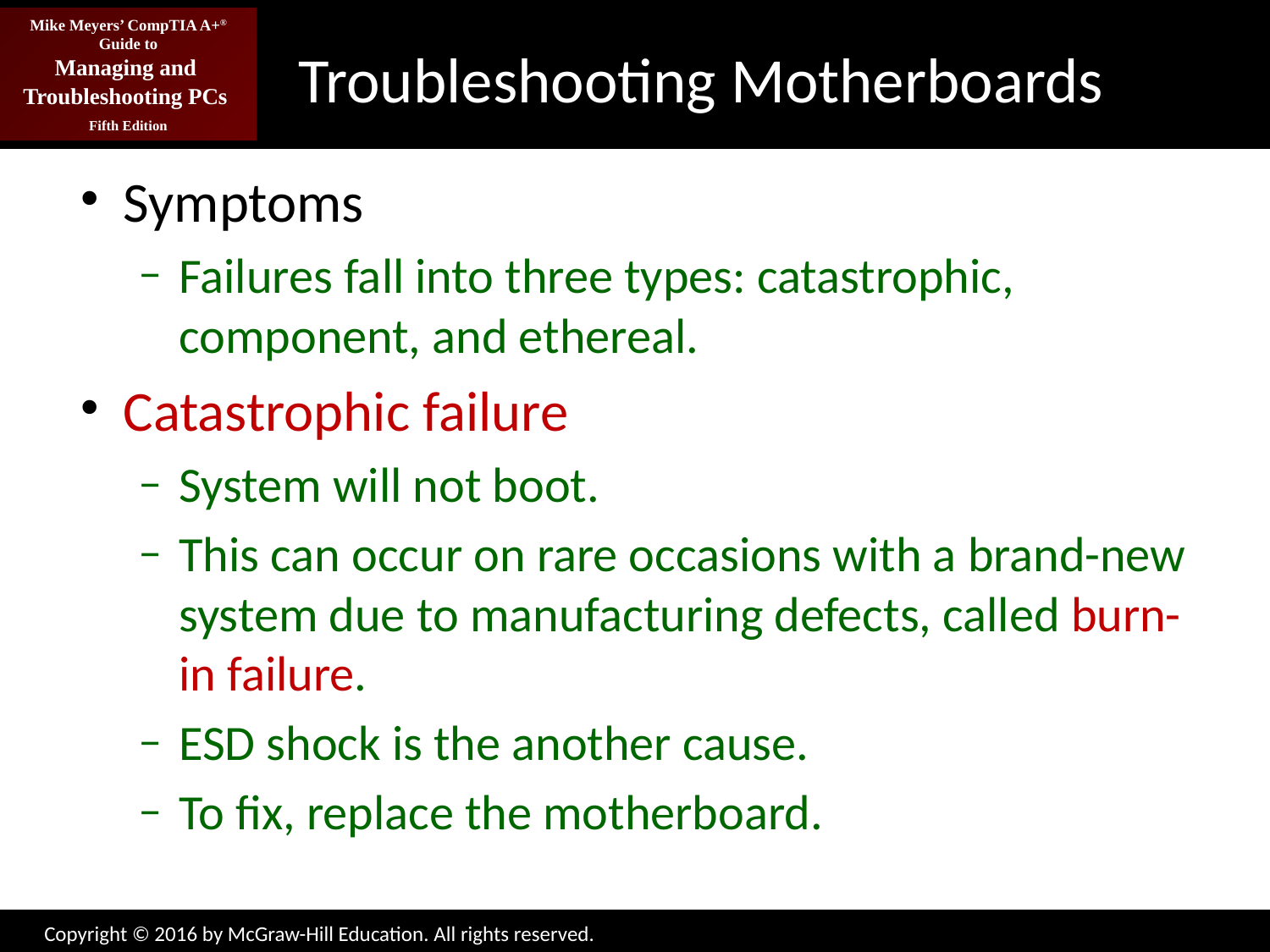

# Troubleshooting Motherboards
Symptoms
Failures fall into three types: catastrophic, component, and ethereal.
Catastrophic failure
System will not boot.
This can occur on rare occasions with a brand-new system due to manufacturing defects, called burn-in failure.
ESD shock is the another cause.
To fix, replace the motherboard.